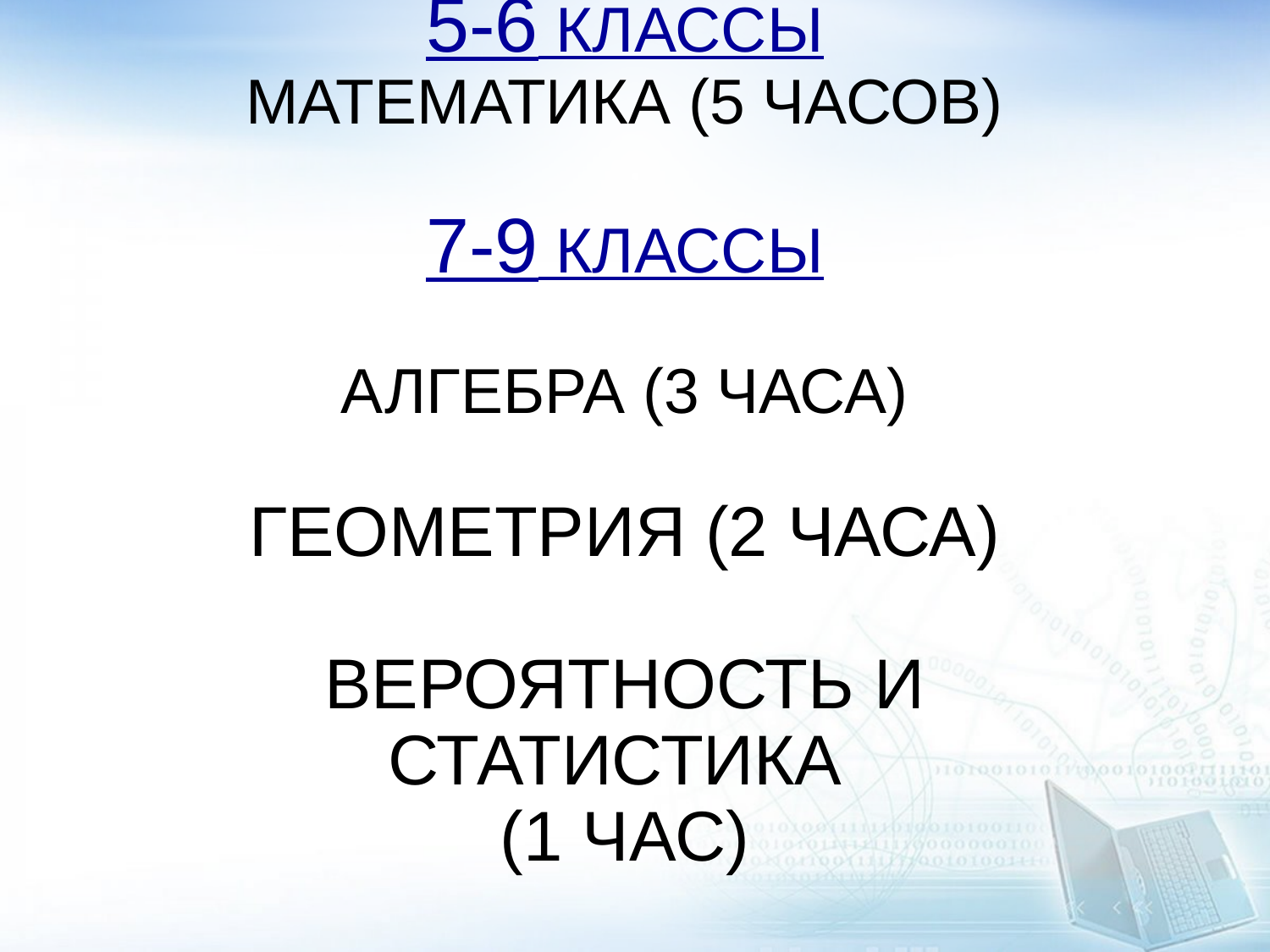

# 5-6 классы Математика (5 часов) 7-9 классы алгебра (3 часа) геометрия (2 часа) вероятность и статистика (1 час)